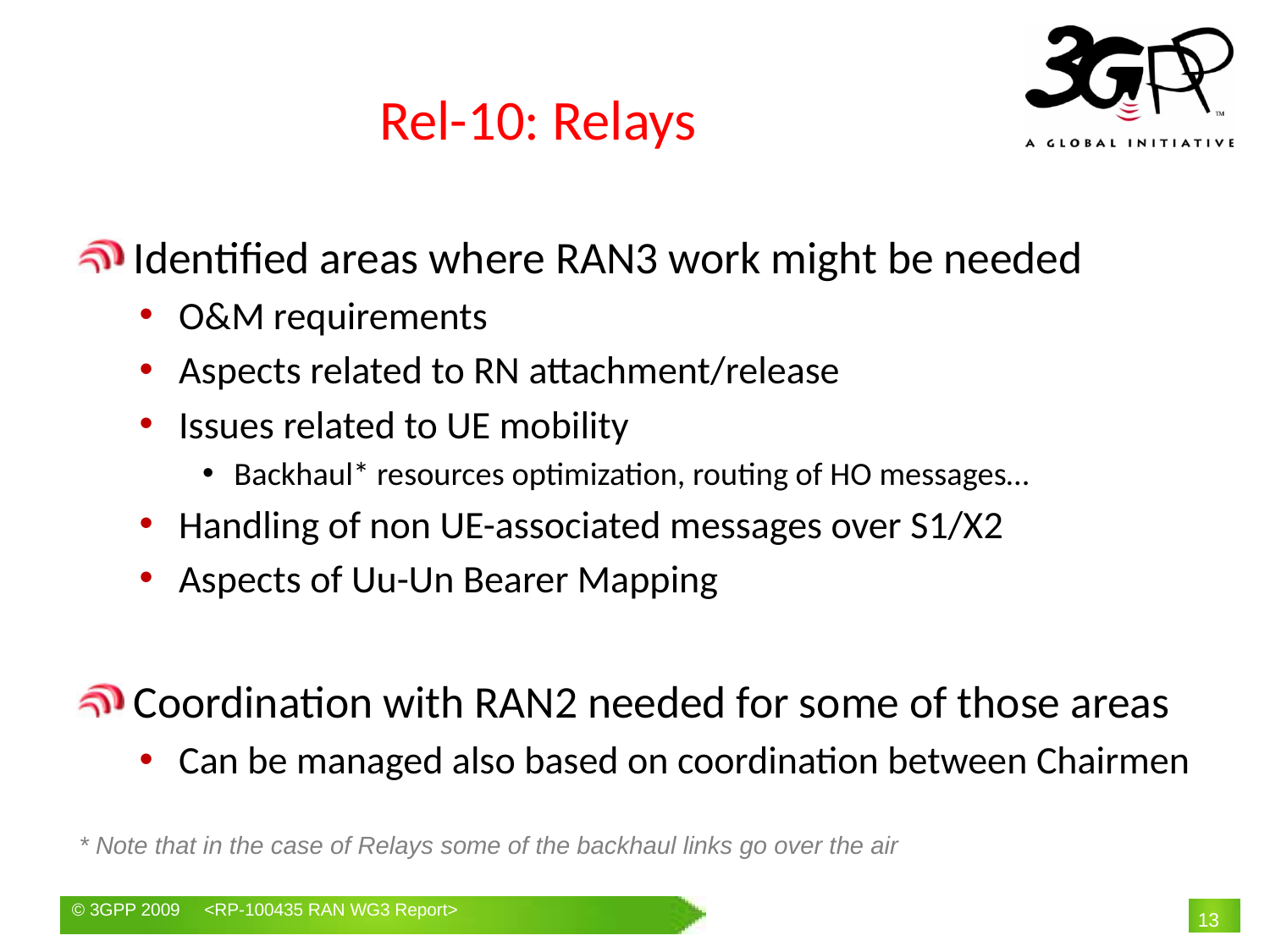

# Rel-10: Relays
 Identified areas where RAN3 work might be needed
O&M requirements
Aspects related to RN attachment/release
Issues related to UE mobility
Backhaul* resources optimization, routing of HO messages…
Handling of non UE-associated messages over S1/X2
Aspects of Uu-Un Bearer Mapping

 Coordination with RAN2 needed for some of those areas
Can be managed also based on coordination between Chairmen

* Note that in the case of Relays some of the backhaul links go over the air
13